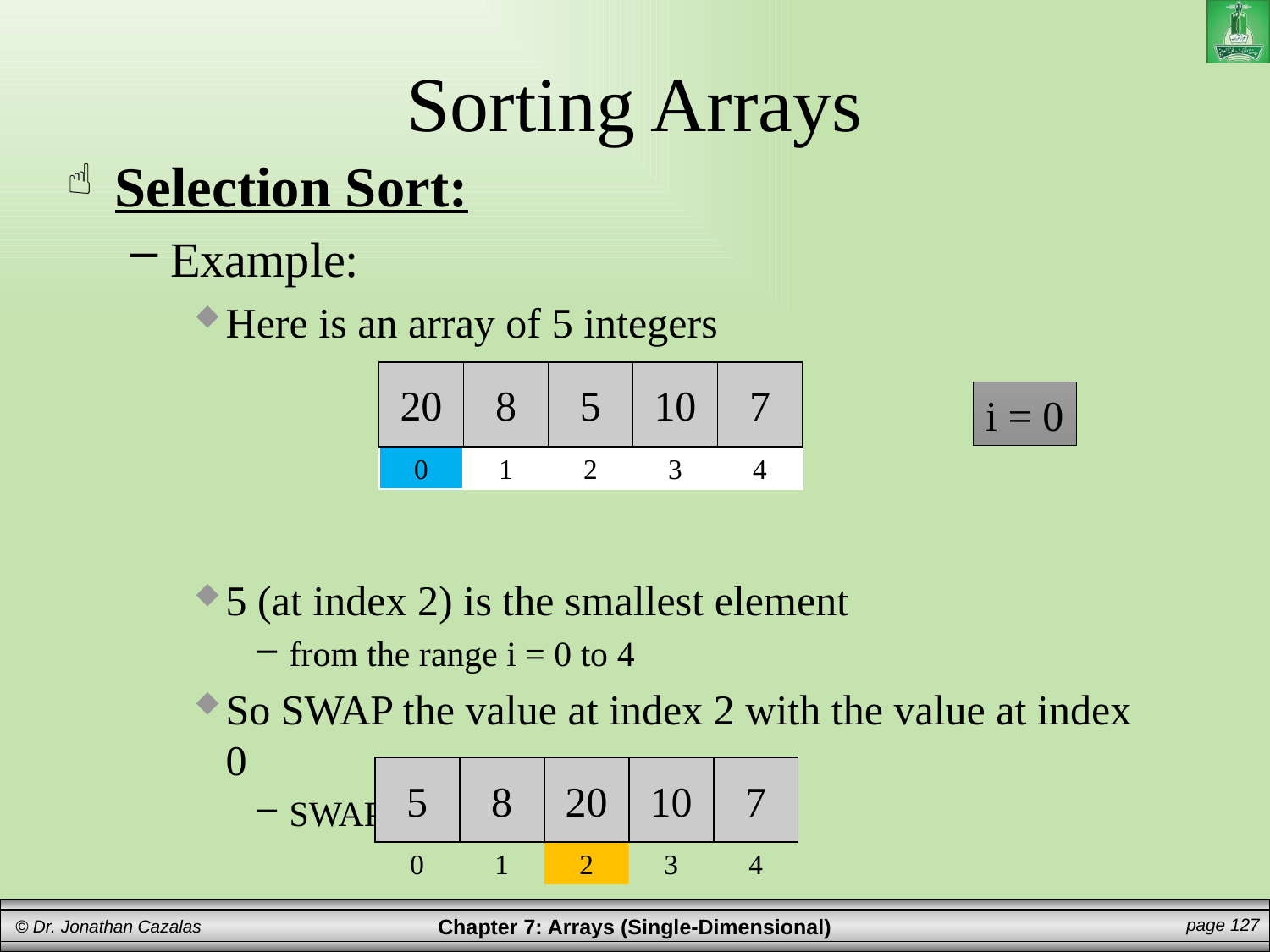

# Sorting Arrays
Selection Sort:
Example:
Here is an array of 5 integers

5 (at index 2) is the smallest element
from the range i = 0 to 4
So SWAP the value at index 2 with the value at index 0
SWAP the 5 and the 20
20
8
5
10
7
0
1
2
3
4
i = 0
5
8
20
10
7
0
1
2
3
4